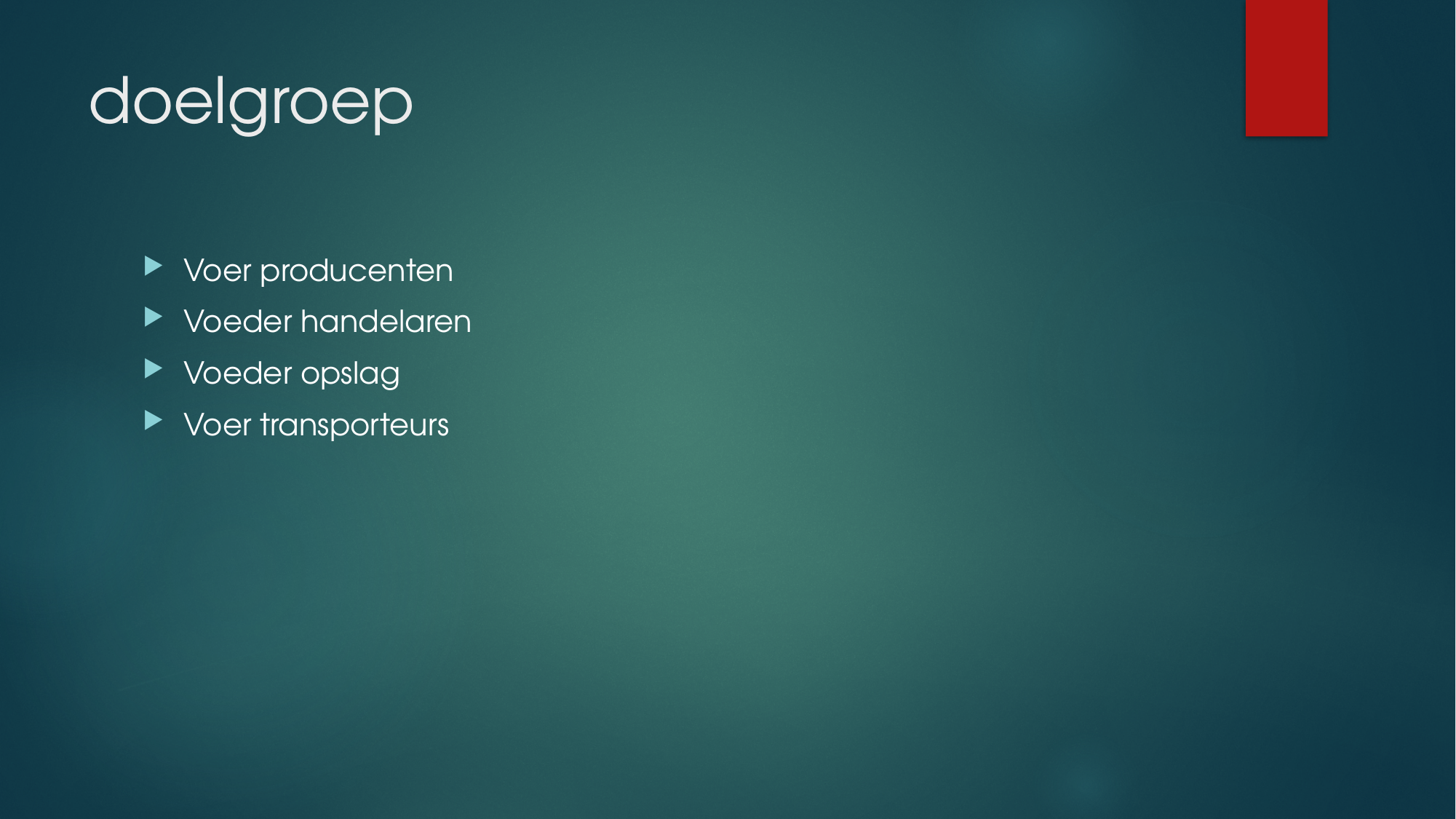

# doelgroep
Voer producenten
Voeder handelaren
Voeder opslag
Voer transporteurs